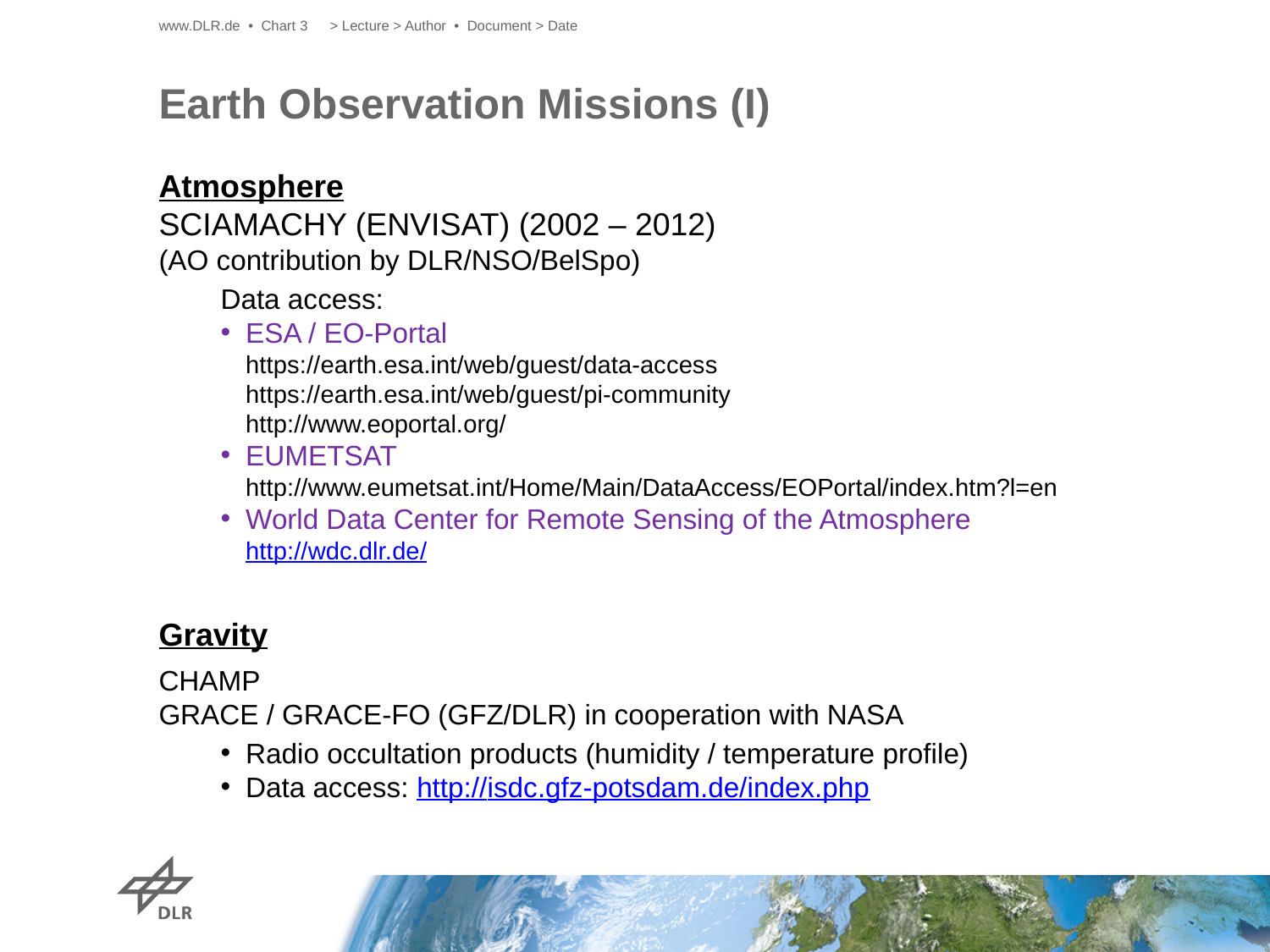

www.DLR.de  •  Chart 3
> Lecture > Author  •  Document > Date
# Earth Observation Missions (I)
Atmosphere
SCIAMACHY (ENVISAT) (2002 – 2012)
(AO contribution by DLR/NSO/BelSpo)
Data access:
ESA / EO-Portal
https://earth.esa.int/web/guest/data-access
https://earth.esa.int/web/guest/pi-community
http://www.eoportal.org/
EUMETSAT
http://www.eumetsat.int/Home/Main/DataAccess/EOPortal/index.htm?l=en
World Data Center for Remote Sensing of the Atmosphere
http://wdc.dlr.de/

Gravity
CHAMP
GRACE / GRACE-FO (GFZ/DLR) in cooperation with NASA
Radio occultation products (humidity / temperature profile)
Data access: http://isdc.gfz-potsdam.de/index.php